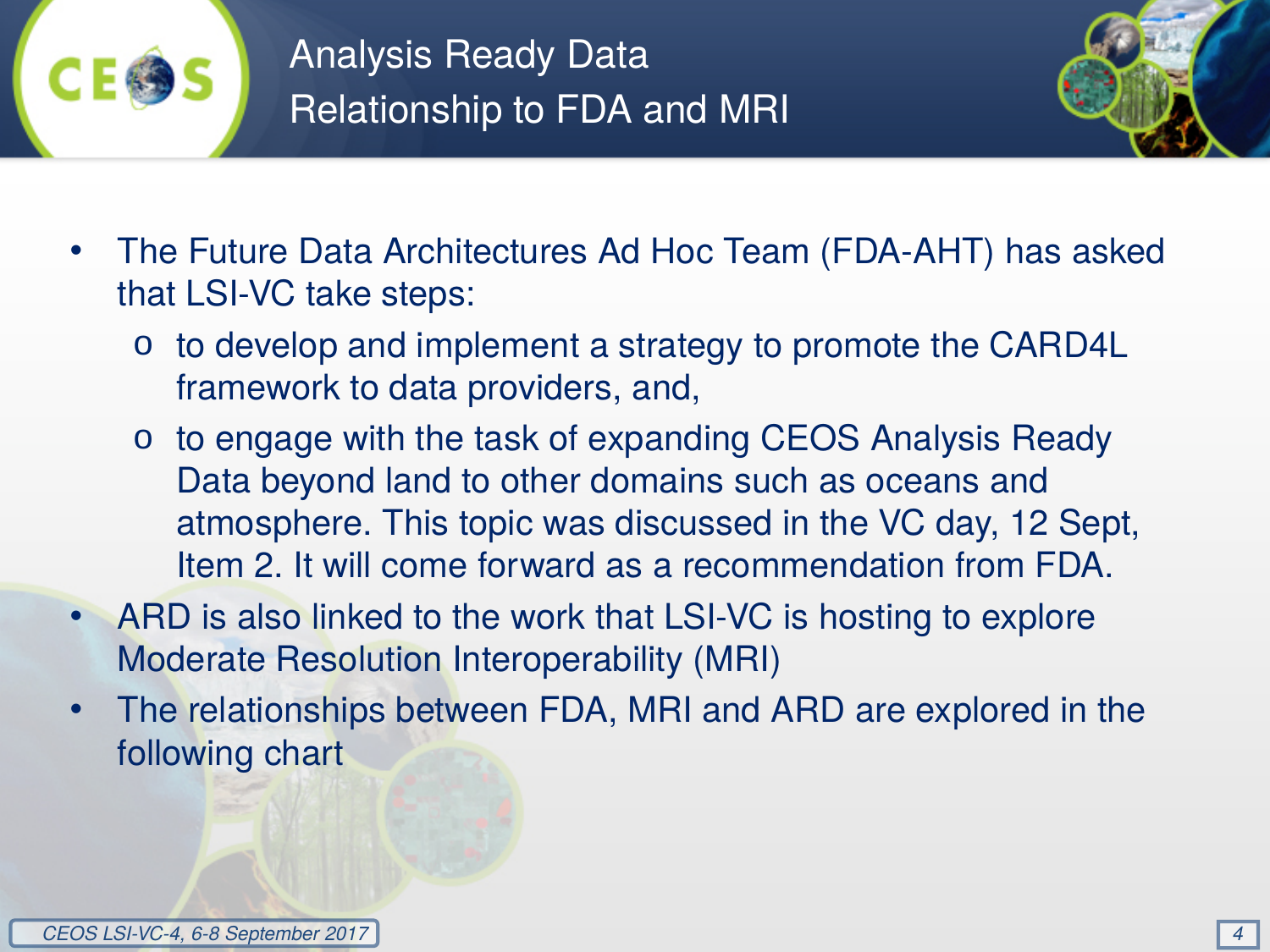

Analysis Ready Data
Relationship to FDA and MRI
The Future Data Architectures Ad Hoc Team (FDA-AHT) has asked that LSI-VC take steps:
to develop and implement a strategy to promote the CARD4L framework to data providers, and,
to engage with the task of expanding CEOS Analysis Ready Data beyond land to other domains such as oceans and atmosphere. This topic was discussed in the VC day, 12 Sept, Item 2. It will come forward as a recommendation from FDA.
ARD is also linked to the work that LSI-VC is hosting to explore Moderate Resolution Interoperability (MRI)
The relationships between FDA, MRI and ARD are explored in the following chart

4